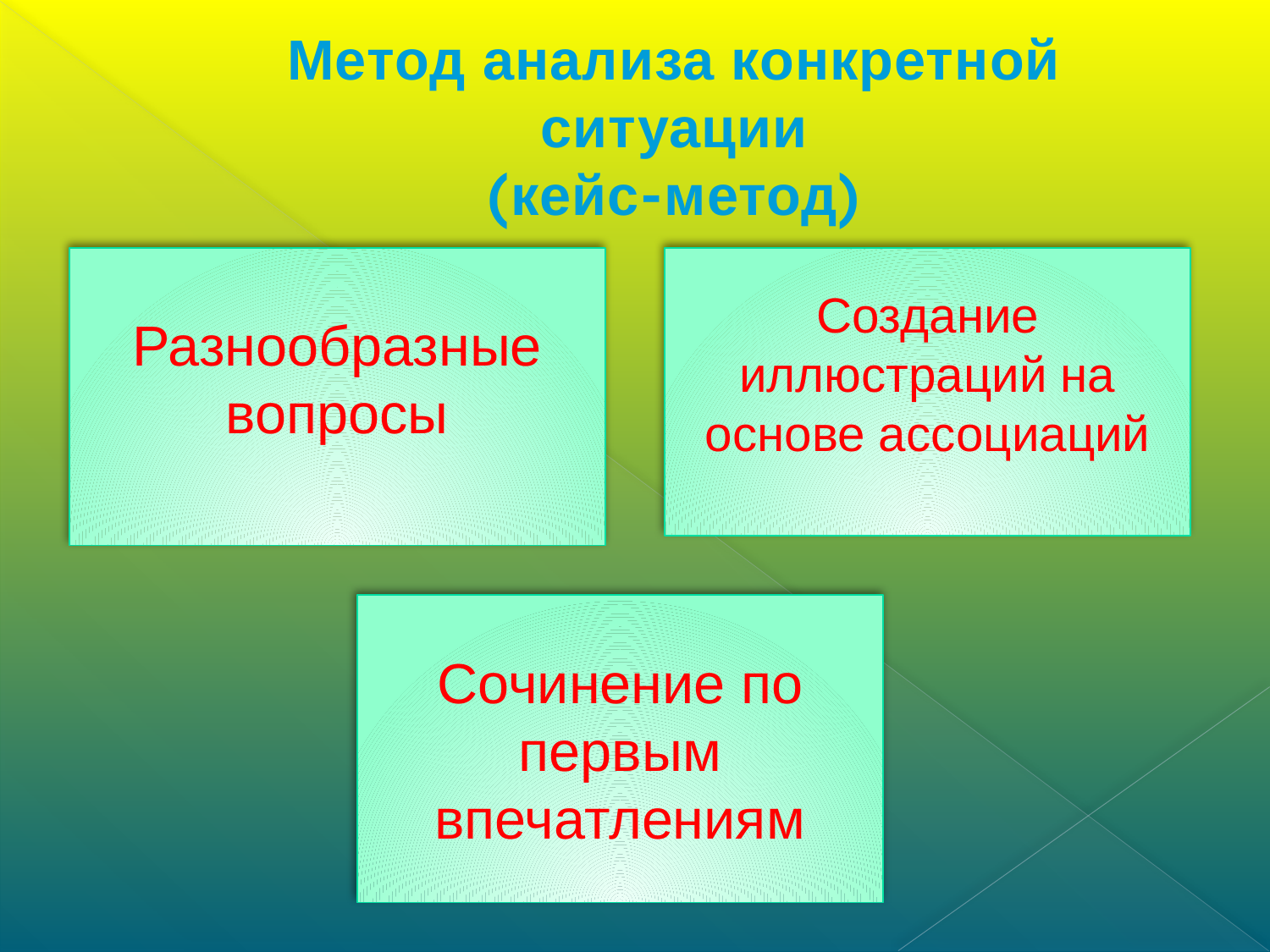

# Метод анализа конкретной ситуации (кейс-метод)
Разнообразные вопросы

Создание иллюстраций на основе ассоциаций

Сочинение по первым впечатлениям